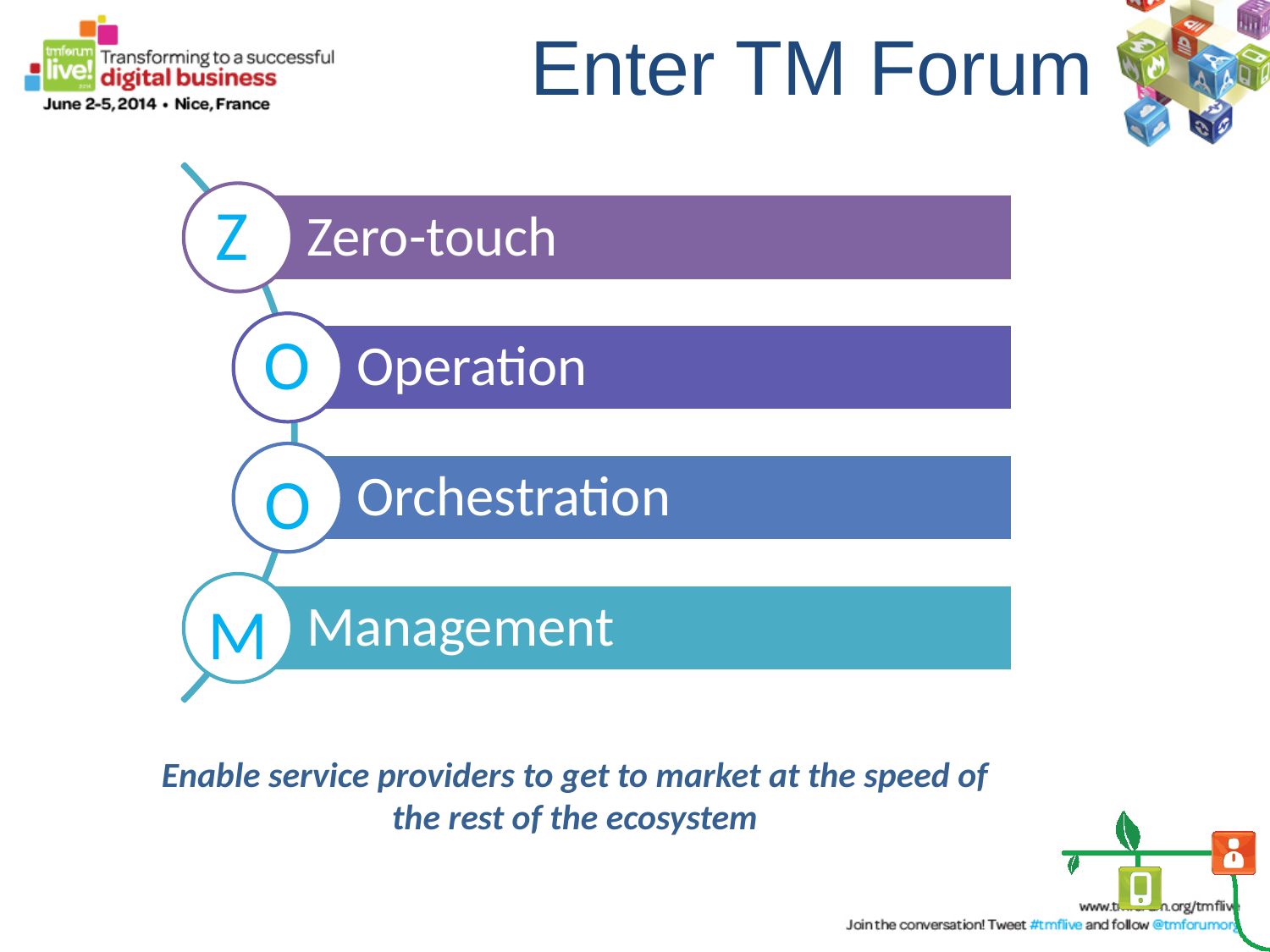

# Enter TM Forum
Zero-touch
Operation
Orchestration
Management
Z
O
O
M
Enable service providers to get to market at the speed of the rest of the ecosystem